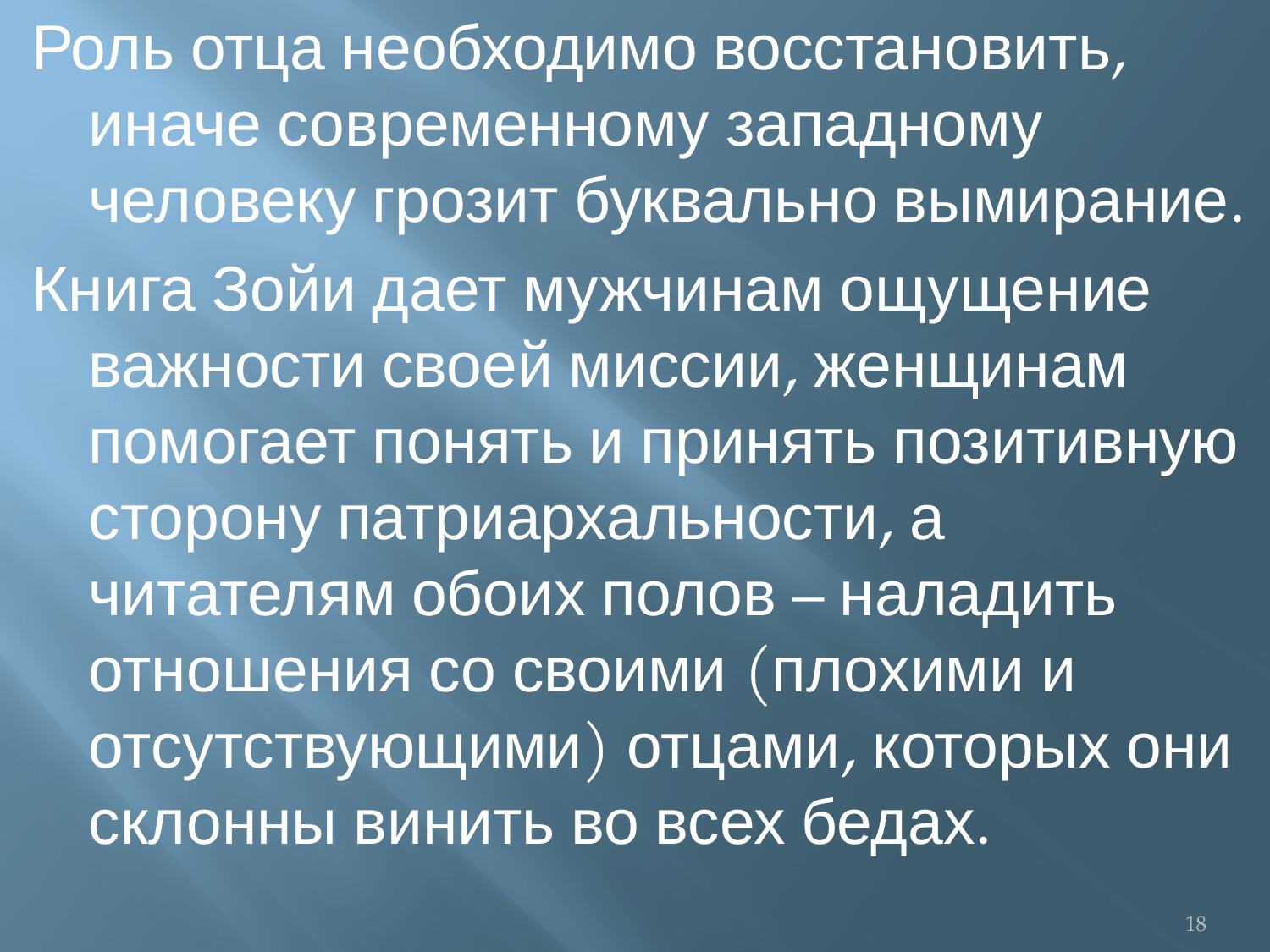

Роль отца необходимо восстановить, иначе современному западному человеку грозит буквально вымирание.
Книга Зойи дает мужчинам ощущение важности своей миссии, женщинам помогает понять и принять позитивную сторону патриархальности, а читателям обоих полов – наладить отношения со своими (плохими и отсутствующими) отцами, которых они склонны винить во всех бедах.

18